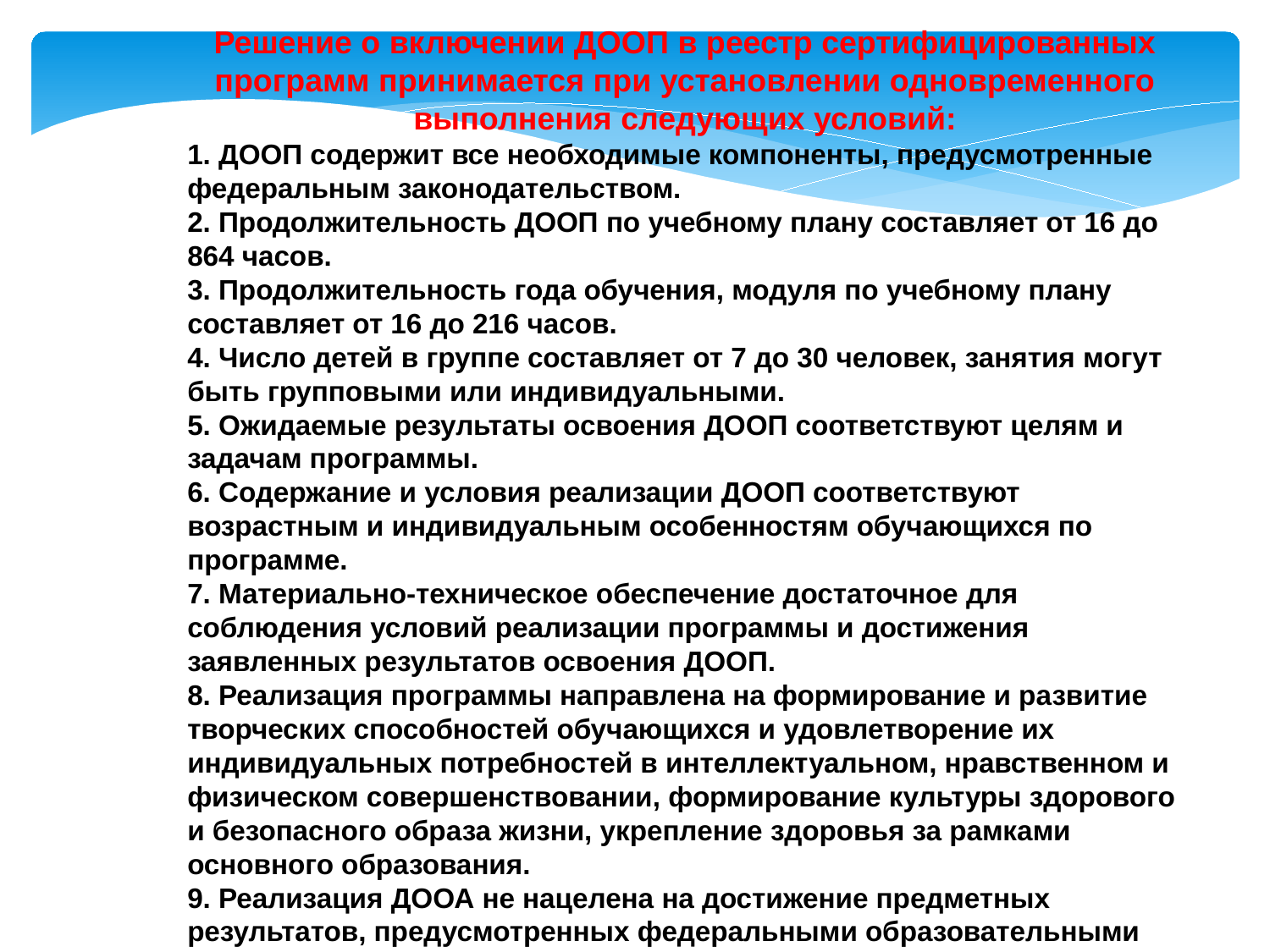

Решение о включении ДООП в реестр сертифицированных программ принимается при установлении одновременного выполнения следующих условий:
1. ДООП содержит все необходимые компоненты, предусмотренные федеральным законодательством.
2. Продолжительность ДООП по учебному плану составляет от 16 до 864 часов.
3. Продолжительность года обучения, модуля по учебному плану составляет от 16 до 216 часов.
4. Число детей в группе составляет от 7 до 30 человек, занятия могут быть групповыми или индивидуальными.
5. Ожидаемые результаты освоения ДООП соответствуют целям и задачам программы.
6. Содержание и условия реализации ДООП соответствуют возрастным и индивидуальным особенностям обучающихся по программе.
7. Материально-техническое обеспечение достаточное для соблюдения условий реализации программы и достижения заявленных результатов освоения ДООП.
8. Реализация программы направлена на формирование и развитие творческих способностей обучающихся и удовлетворение их индивидуальных потребностей в интеллектуальном, нравственном и физическом совершенствовании, формирование культуры здорового и безопасного образа жизни, укрепление здоровья за рамками основного образования.
9. Реализация ДООА не нацелена на достижение предметных результатов, предусмотренных федеральными образовательными стандартами.